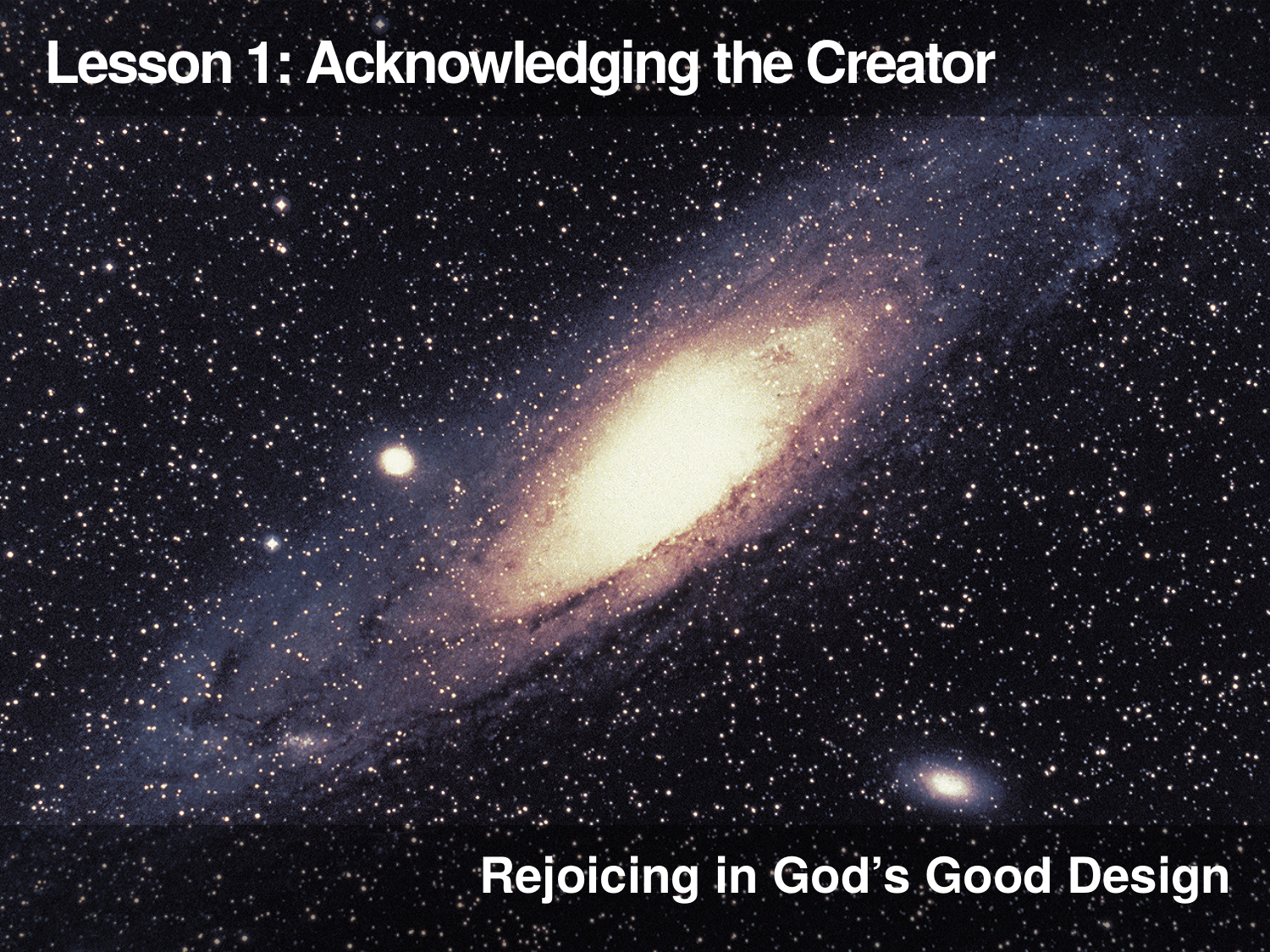

Lesson 1: Acknowledging the Creator
Rejoicing in God’s Good Design